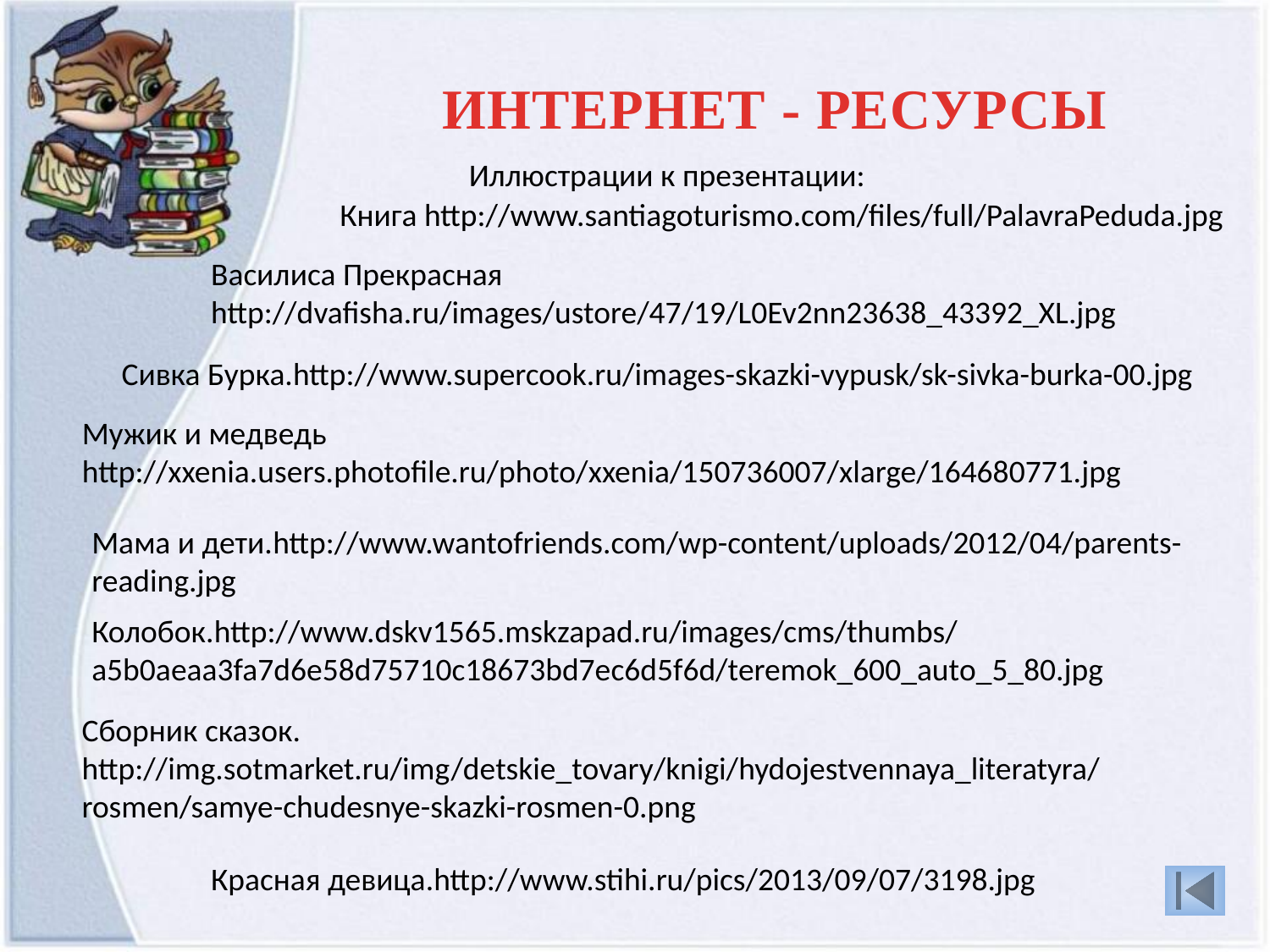

ИНТЕРНЕТ - РЕСУРСЫ
Иллюстрации к презентации:
Книга http://www.santiagoturismo.com/files/full/PalavraPeduda.jpg
Василиса Прекрасная http://dvafisha.ru/images/ustore/47/19/L0Ev2nn23638_43392_XL.jpg
Сивка Бурка.http://www.supercook.ru/images-skazki-vypusk/sk-sivka-burka-00.jpg
Мужик и медведь http://xxenia.users.photofile.ru/photo/xxenia/150736007/xlarge/164680771.jpg

Мама и дети.http://www.wantofriends.com/wp-content/uploads/2012/04/parents-reading.jpg
Колобок.http://www.dskv1565.mskzapad.ru/images/cms/thumbs/a5b0aeaa3fa7d6e58d75710c18673bd7ec6d5f6d/teremok_600_auto_5_80.jpg
Сборник сказок. http://img.sotmarket.ru/img/detskie_tovary/knigi/hydojestvennaya_literatyra/rosmen/samye-chudesnye-skazki-rosmen-0.png
Красная девица.http://www.stihi.ru/pics/2013/09/07/3198.jpg